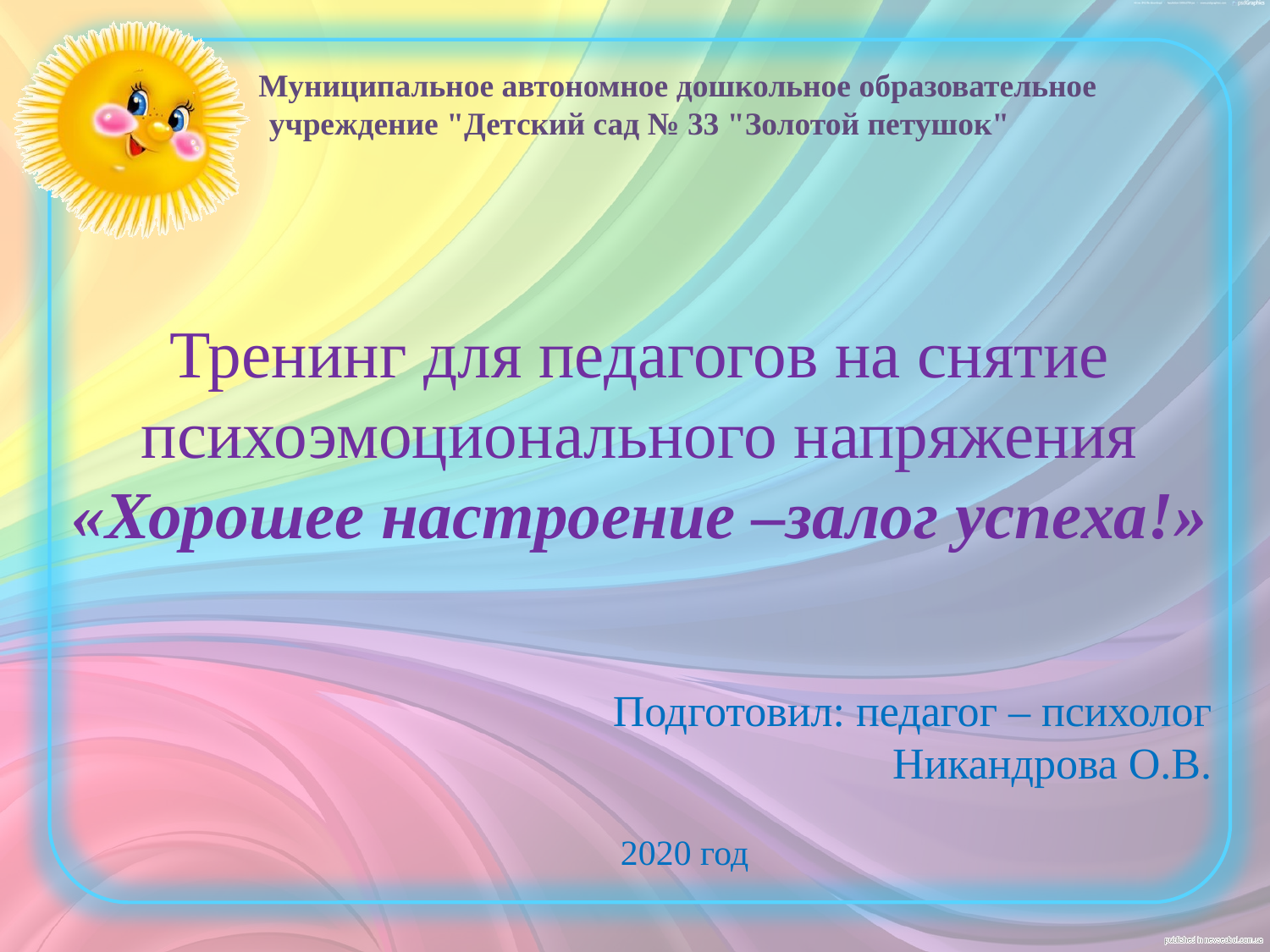

Муниципальное автономное дошкольное образовательное 	учреждение "Детский сад № 33 "Золотой петушок"
# Тренинг для педагогов на снятие психоэмоционального напряжения «Хорошее настроение –залог успеха!»
Подготовил: педагог – психолог
 Никандрова О.В.

2020 год